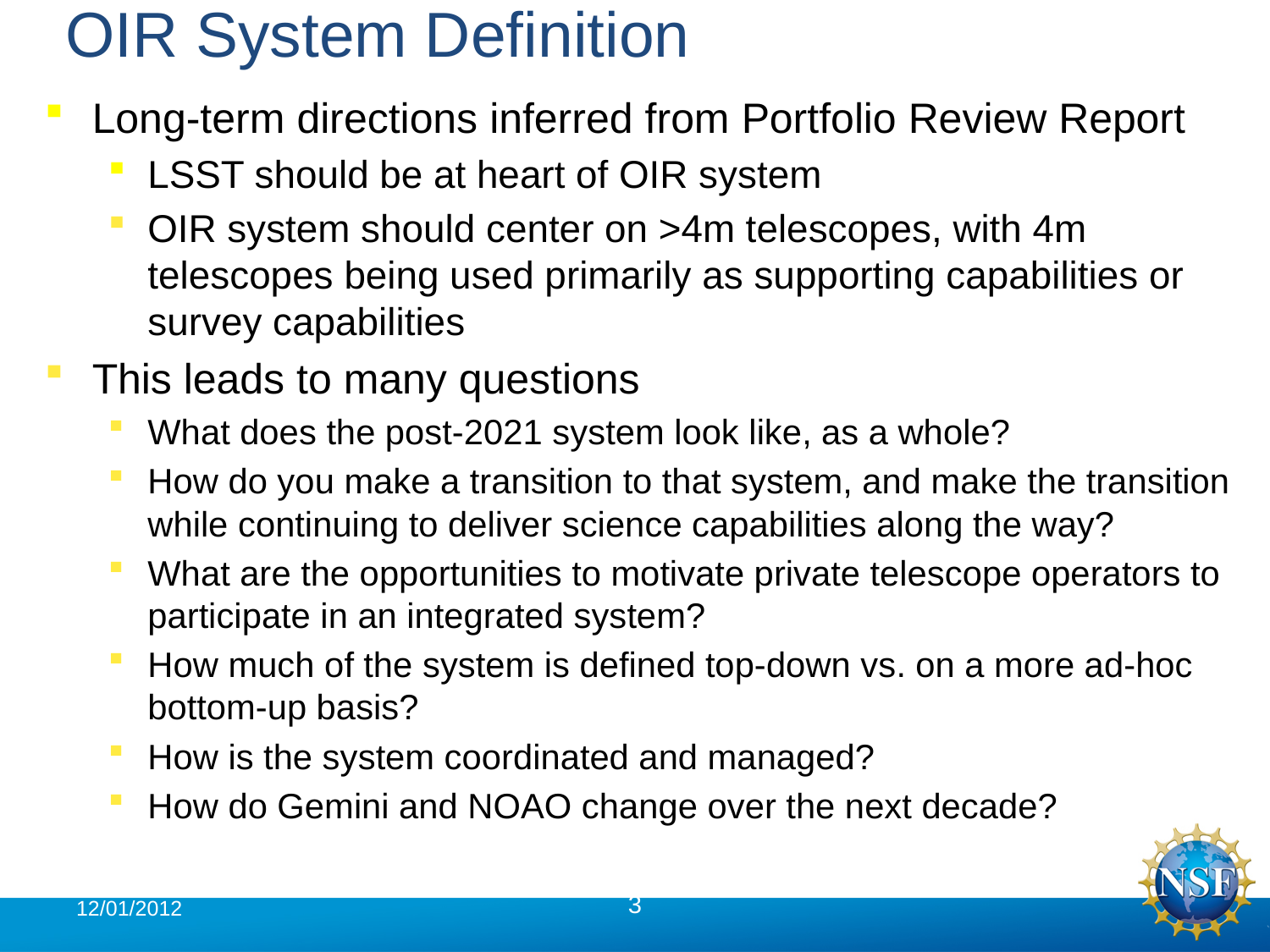

# OIR System Definition
Long-term directions inferred from Portfolio Review Report
LSST should be at heart of OIR system
OIR system should center on >4m telescopes, with 4m telescopes being used primarily as supporting capabilities or survey capabilities
This leads to many questions
What does the post-2021 system look like, as a whole?
How do you make a transition to that system, and make the transition while continuing to deliver science capabilities along the way?
What are the opportunities to motivate private telescope operators to participate in an integrated system?
How much of the system is defined top-down vs. on a more ad-hoc bottom-up basis?
How is the system coordinated and managed?
How do Gemini and NOAO change over the next decade?

12/01/2012
3